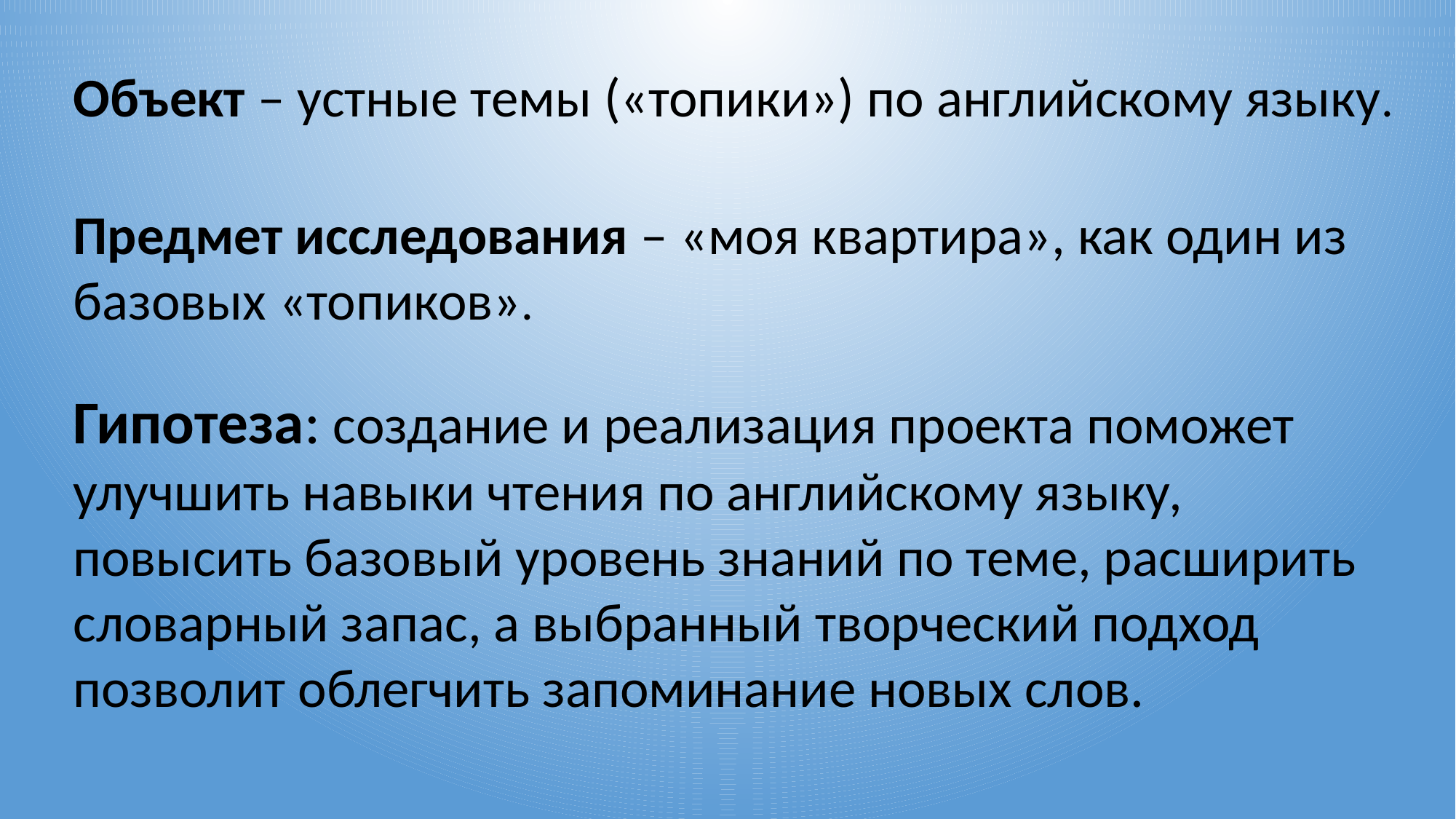

Объект – устные темы («топики») по английскому языку.
Предмет исследования – «моя квартира», как один из базовых «топиков».
Гипотеза: создание и реализация проекта поможет улучшить навыки чтения по английскому языку, повысить базовый уровень знаний по теме, расширить словарный запас, а выбранный творческий подход позволит облегчить запоминание новых слов.